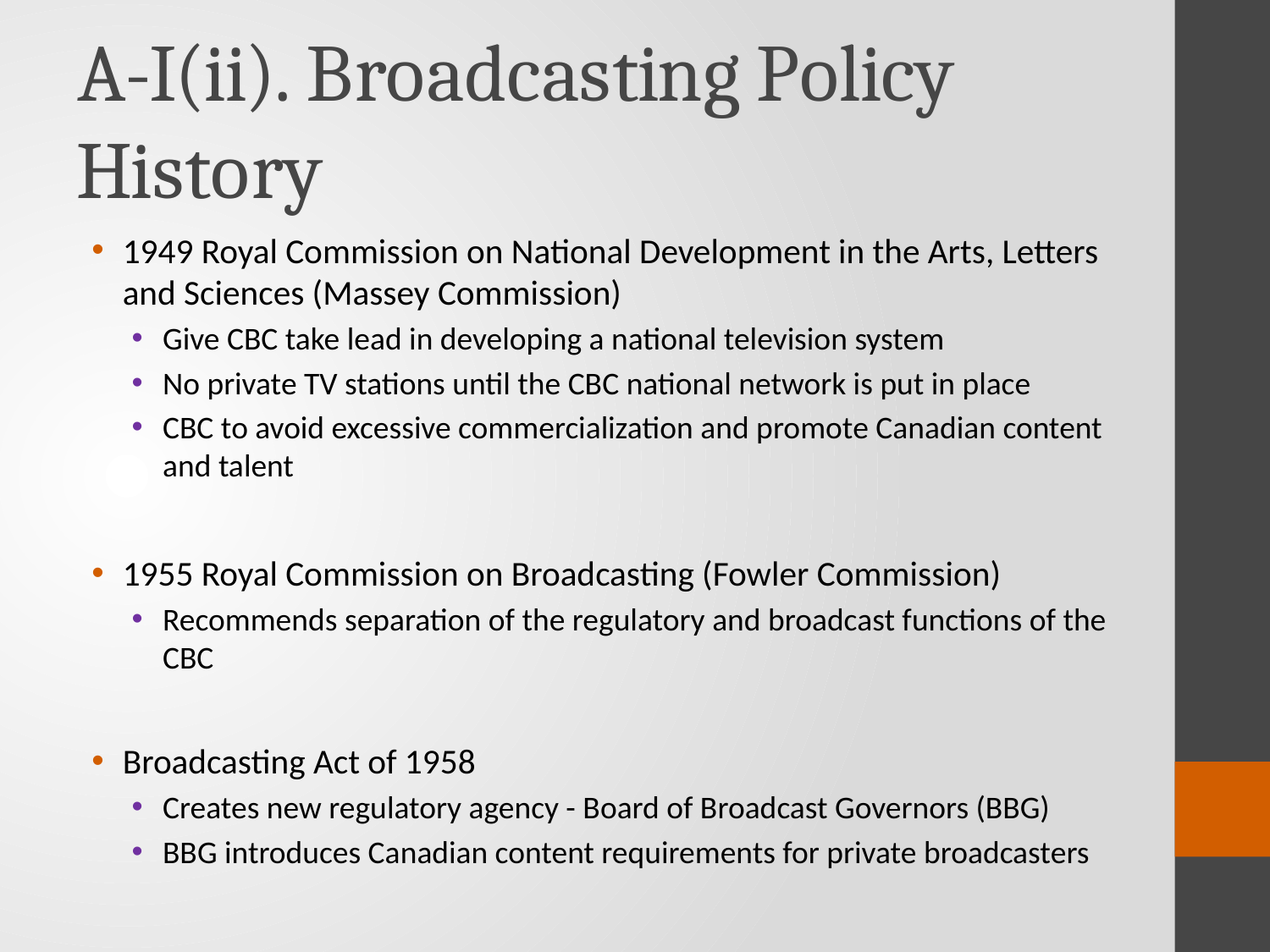

# A-I(ii). Broadcasting Policy History
1949 Royal Commission on National Development in the Arts, Letters and Sciences (Massey Commission)
Give CBC take lead in developing a national television system
No private TV stations until the CBC national network is put in place
CBC to avoid excessive commercialization and promote Canadian content and talent

1955 Royal Commission on Broadcasting (Fowler Commission)
Recommends separation of the regulatory and broadcast functions of the CBC

Broadcasting Act of 1958
Creates new regulatory agency - Board of Broadcast Governors (BBG)
BBG introduces Canadian content requirements for private broadcasters